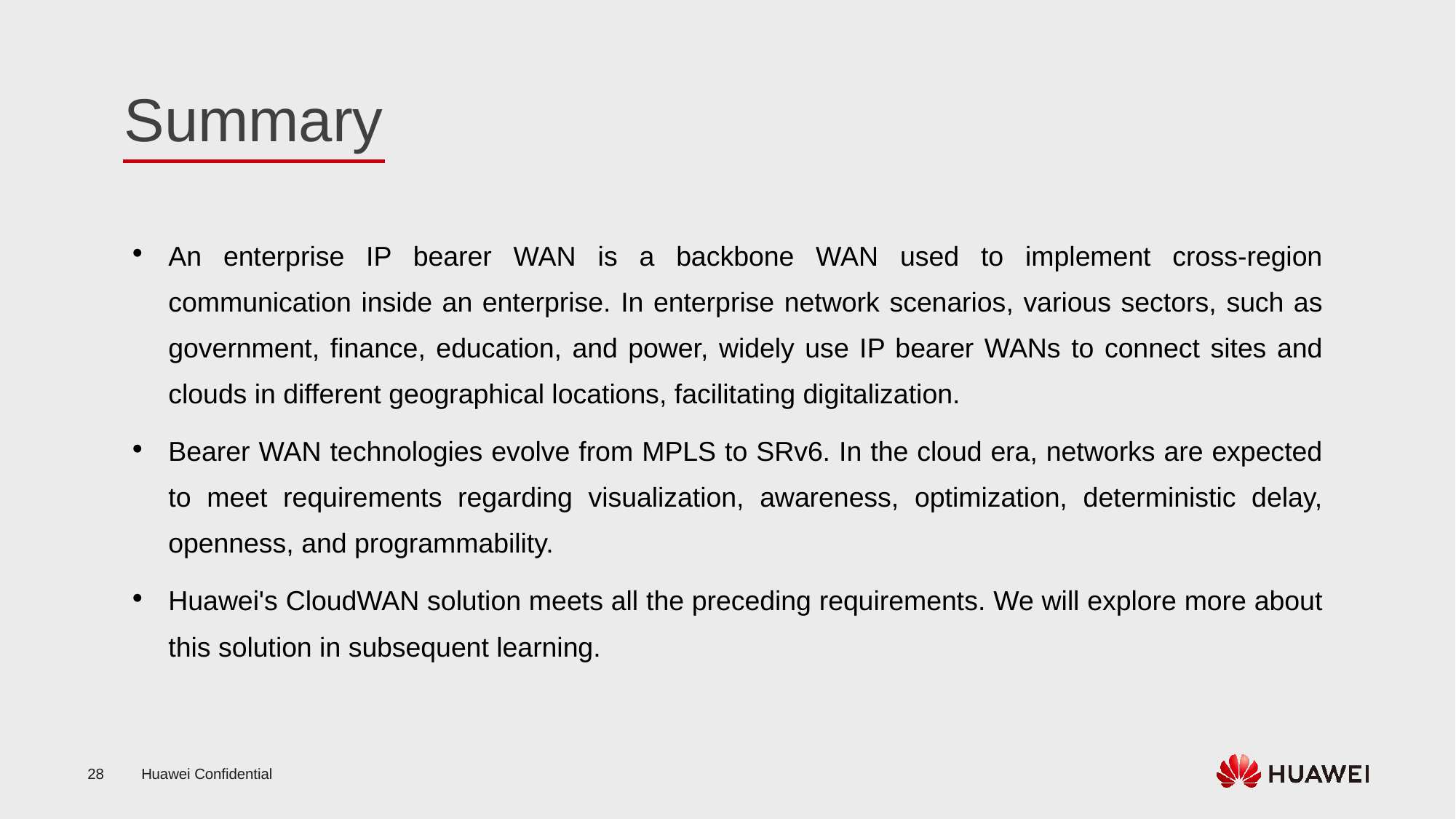

An enterprise IP bearer WAN is a backbone WAN used to implement cross-region communication inside an enterprise. In enterprise network scenarios, various sectors, such as government, finance, education, and power, widely use IP bearer WANs to connect sites and clouds in different geographical locations, facilitating digitalization.
Bearer WAN technologies evolve from MPLS to SRv6. In the cloud era, networks are expected to meet requirements regarding visualization, awareness, optimization, deterministic delay, openness, and programmability.
Huawei's CloudWAN solution meets all the preceding requirements. We will explore more about this solution in subsequent learning.